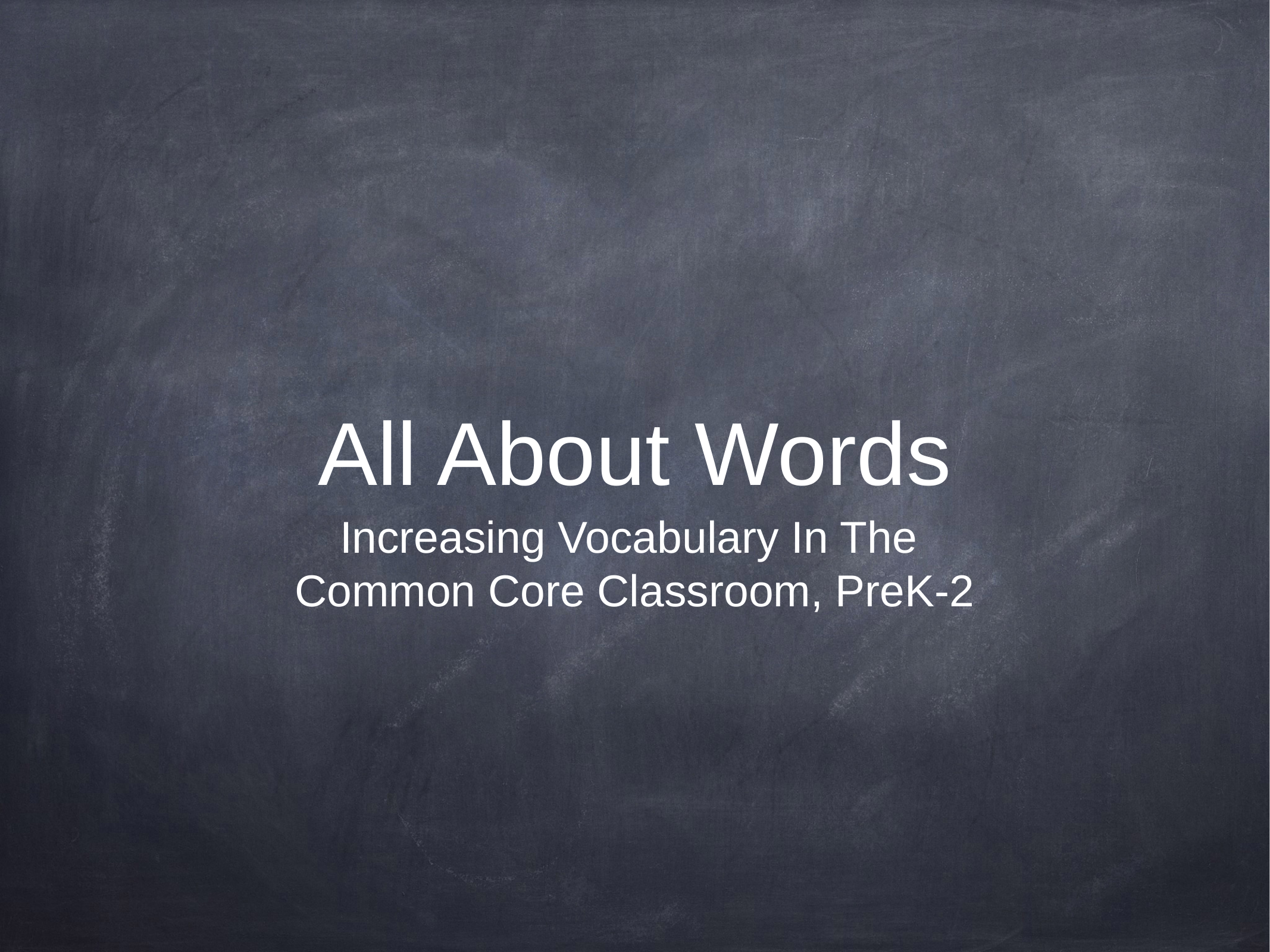

# All About Words
Increasing Vocabulary In The
Common Core Classroom, PreK-2